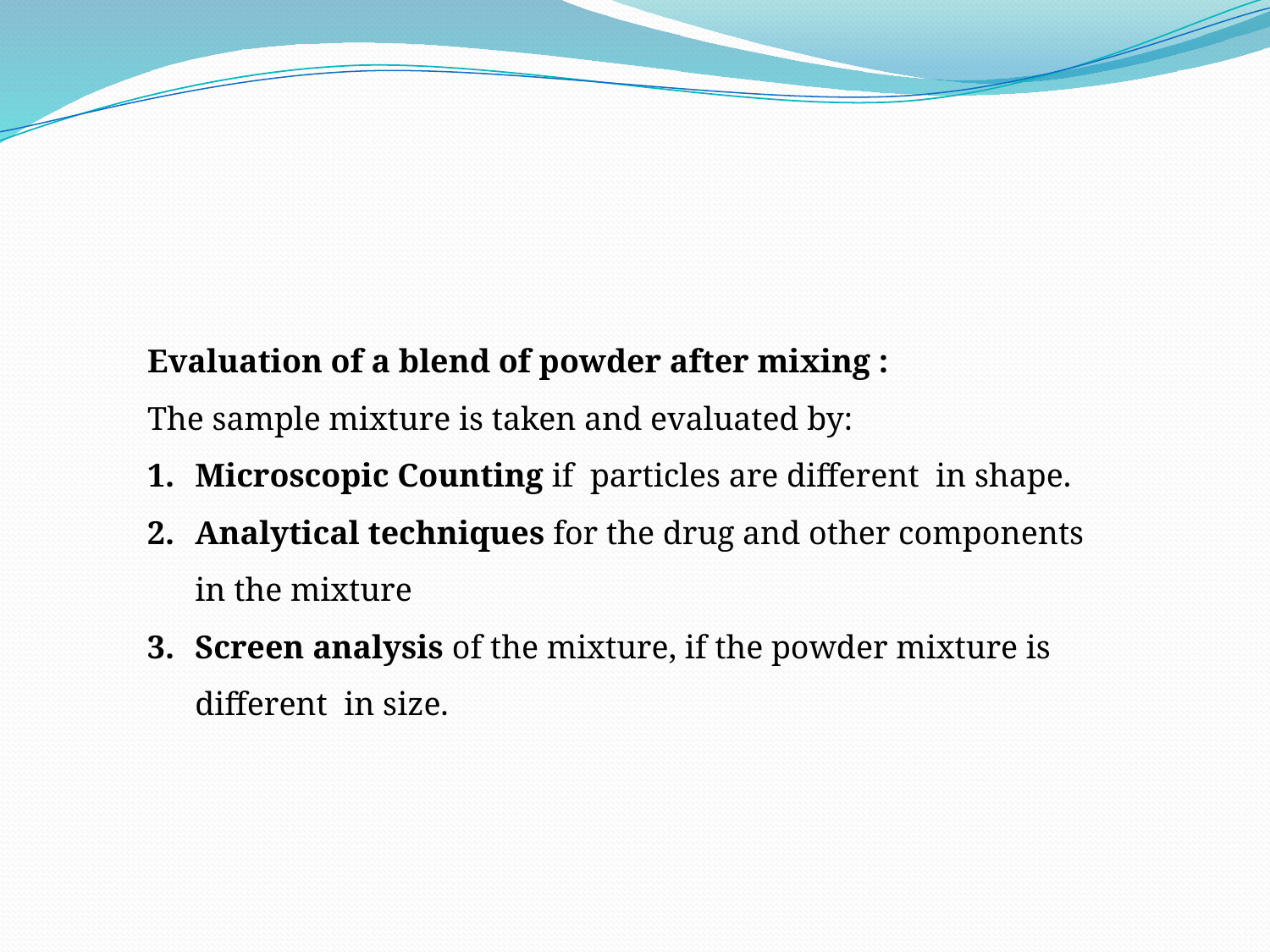

Evaluation of a blend of powder after mixing :
The sample mixture is taken and evaluated by:
Microscopic Counting if  particles are different  in shape.
Analytical techniques for the drug and other components in the mixture
Screen analysis of the mixture, if the powder mixture is different  in size.